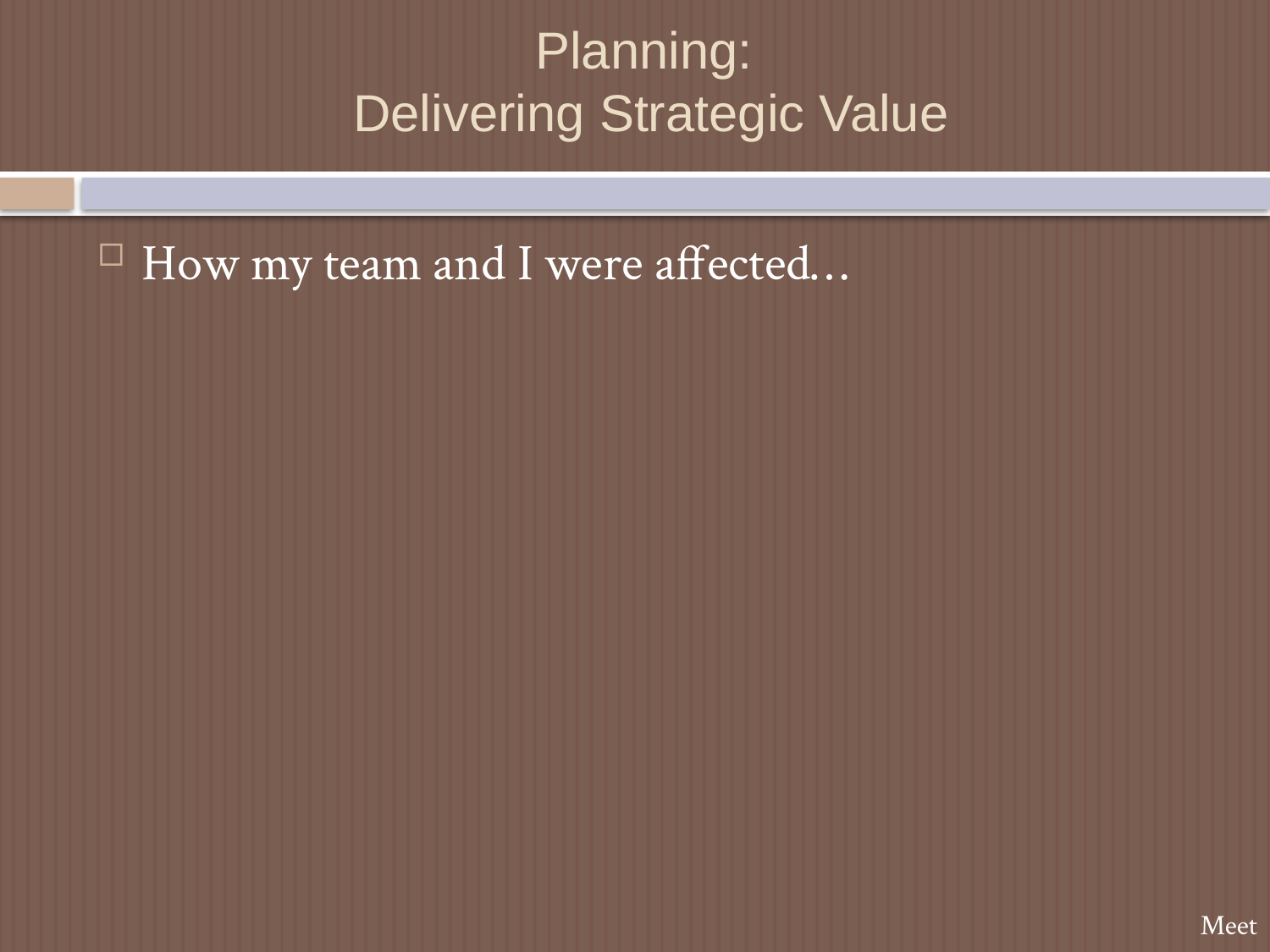

# Planning: Delivering Strategic Value
How my team and I were affected…
Meet